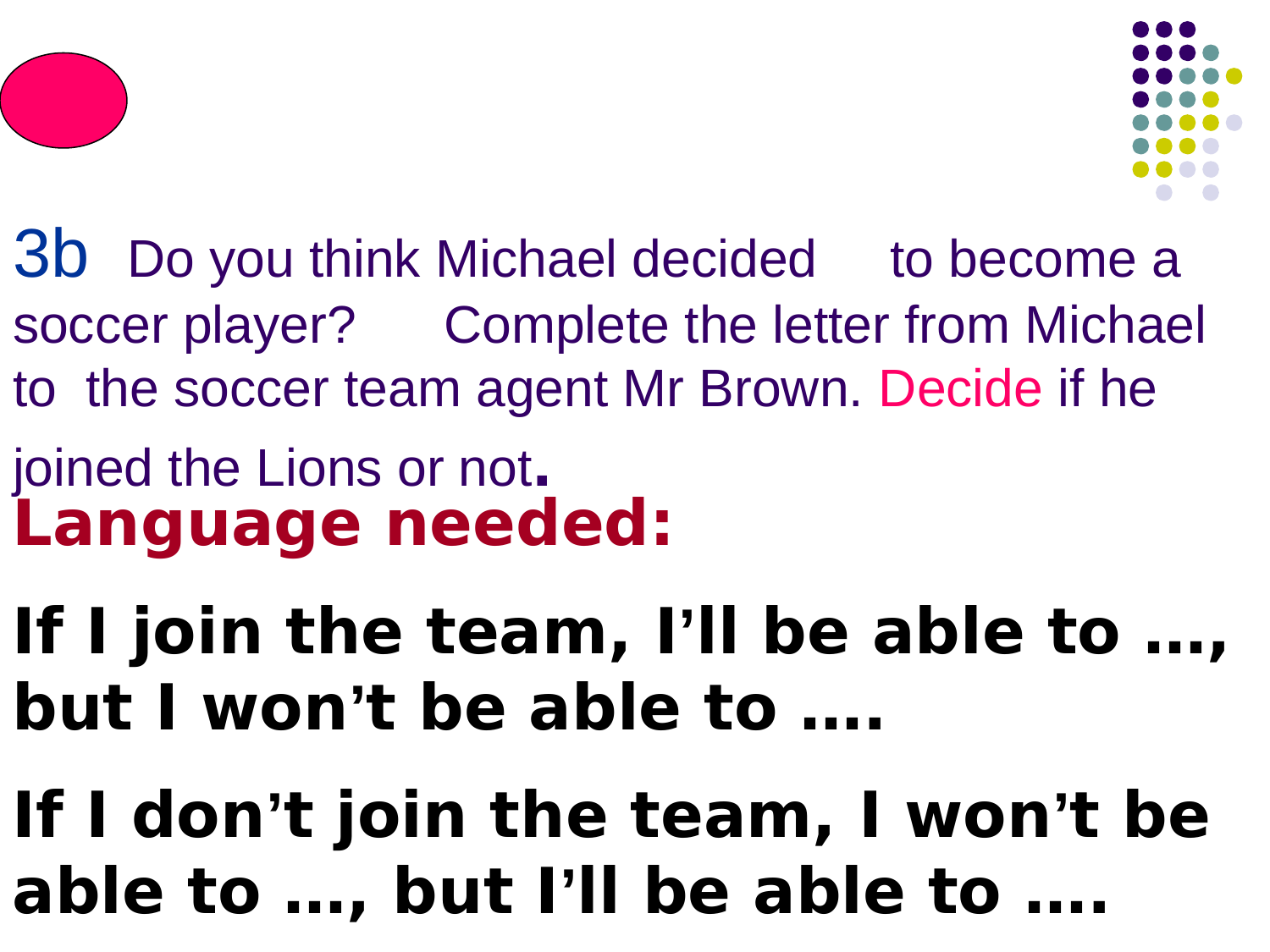

# 3b  Do you think Michael decided     to become a soccer player?      Complete the letter from Michael to  the soccer team agent Mr Brown. Decide if he joined the Lions or not.

Language needed:
If I join the team, I’ll be able to …, but I won’t be able to ….
If I don’t join the team, I won’t be able to …, but I’ll be able to ….